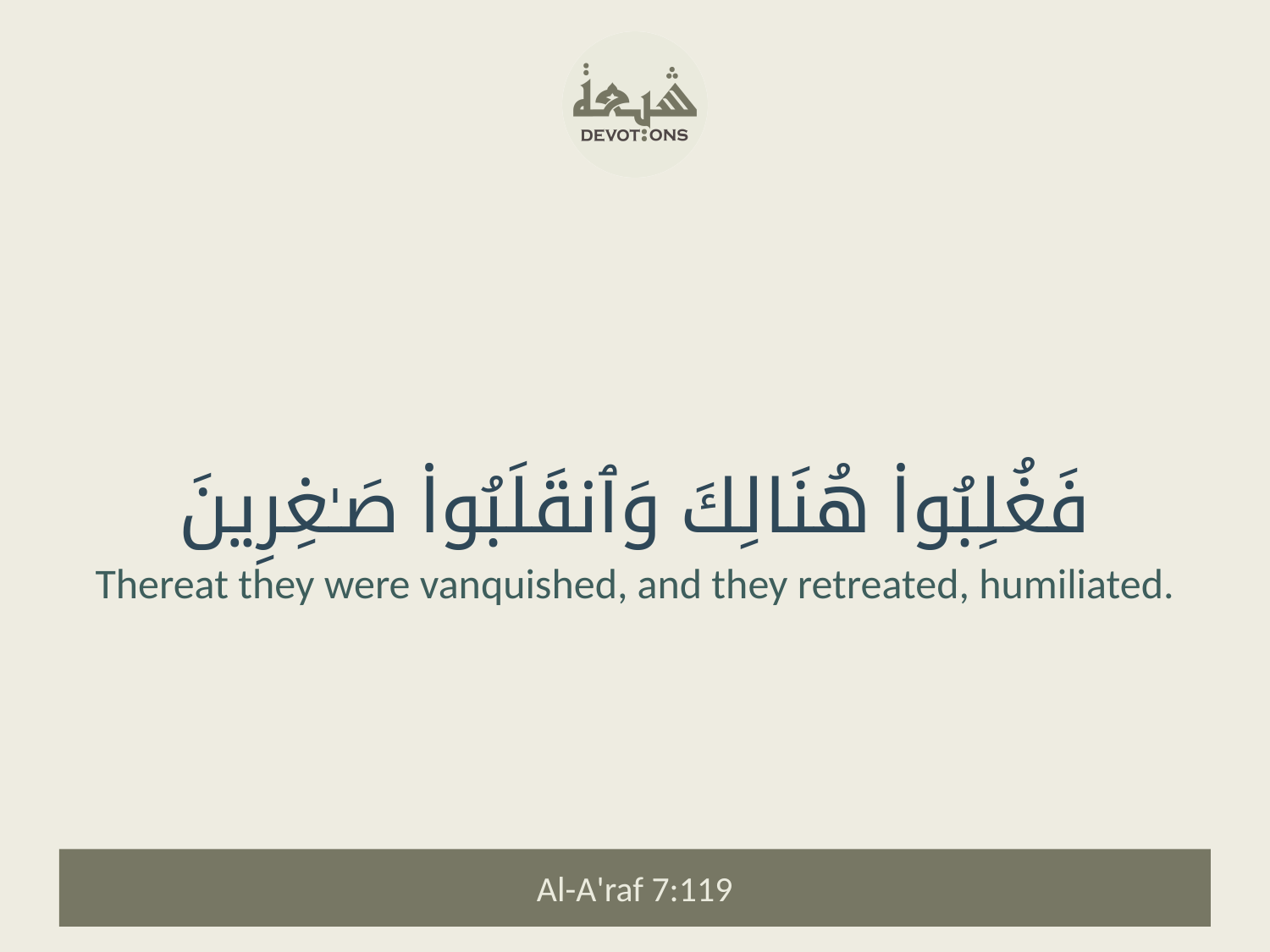

فَغُلِبُوا۟ هُنَالِكَ وَٱنقَلَبُوا۟ صَـٰغِرِينَ
Thereat they were vanquished, and they retreated, humiliated.
Al-A'raf 7:119